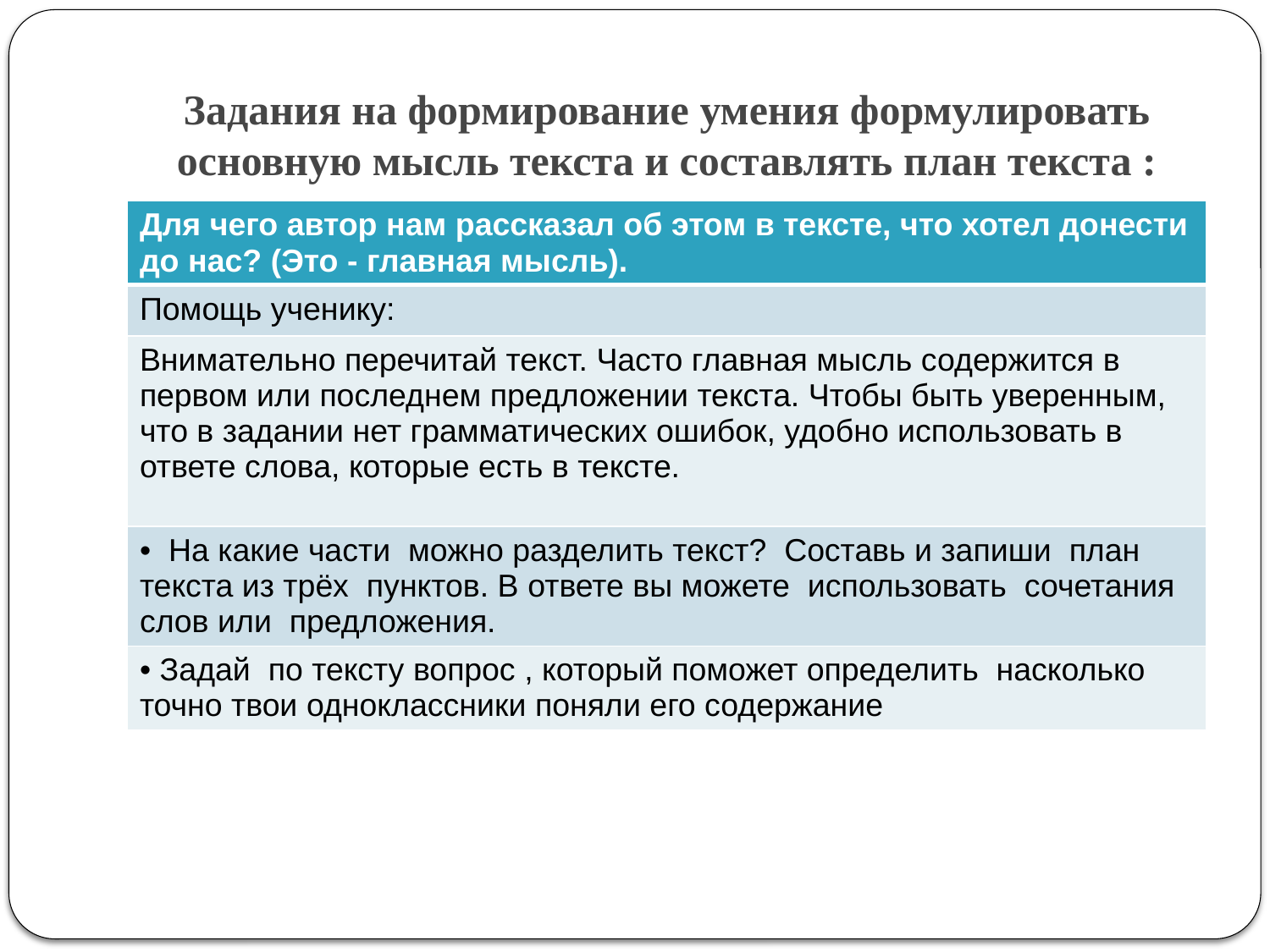

# Задания на формирование умения формулировать основную мысль текста и составлять план текста :
| Для чего автор нам рассказал об этом в тексте, что хотел донести до нас? (Это - главная мысль). |
| --- |
| Помощь ученику: |
| Внимательно перечитай текст. Часто главная мысль содержится в первом или последнем предложении текста. Чтобы быть уверенным, что в задании нет грамматических ошибок, удобно использовать в ответе слова, которые есть в тексте. |
| На какие части можно разделить текст? Составь и запиши план текста из трёх пунктов. В ответе вы можете использовать сочетания слов или предложения. |
| Задай по тексту вопрос , который поможет определить насколько точно твои одноклассники поняли его содержание |